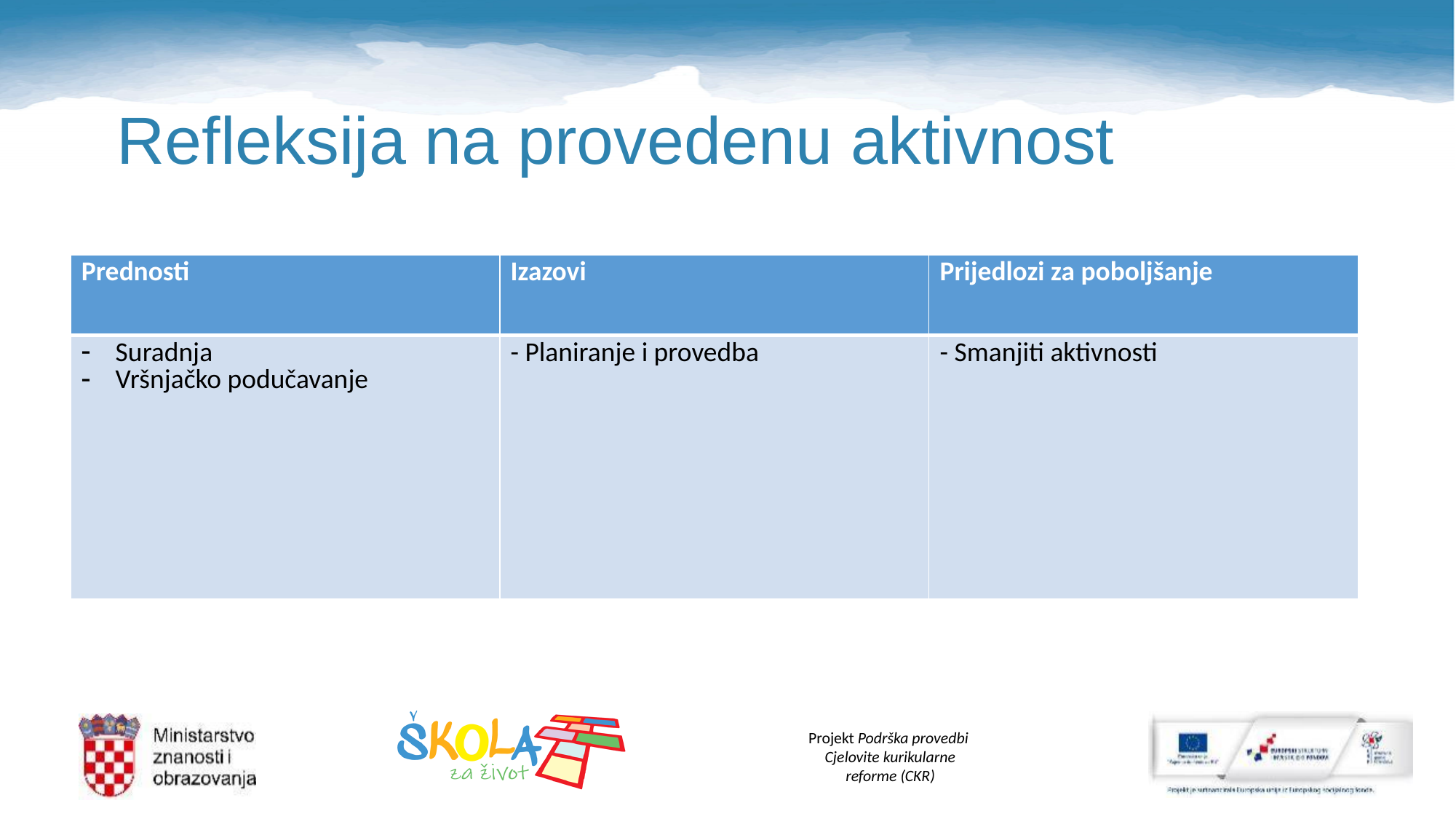

# Refleksija na provedenu aktivnost
| Prednosti | Izazovi | Prijedlozi za poboljšanje |
| --- | --- | --- |
| Suradnja Vršnjačko podučavanje | - Planiranje i provedba | - Smanjiti aktivnosti |